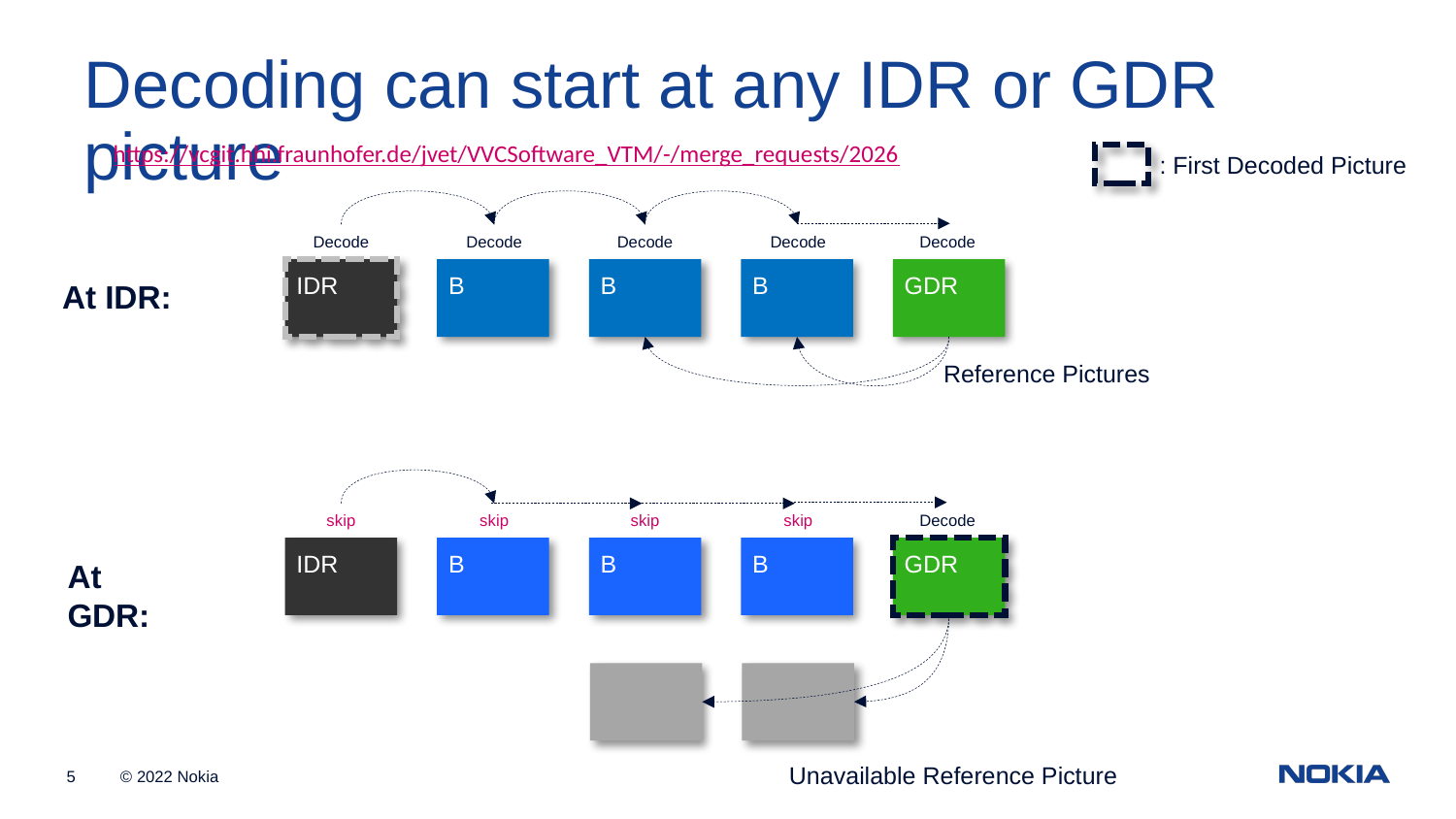

Decoding can start at any IDR or GDR picture
https://vcgit.hhi.fraunhofer.de/jvet/VVCSoftware_VTM/-/merge_requests/2026
: First Decoded Picture

Decode
Decode
Decode
Decode
Decode
IDR
B
B
B
GDR
At IDR:
Reference Pictures
skip
skip
Decode
skip
skip
IDR
B
B
B
GDR
At GDR:

Unavailable Reference Picture